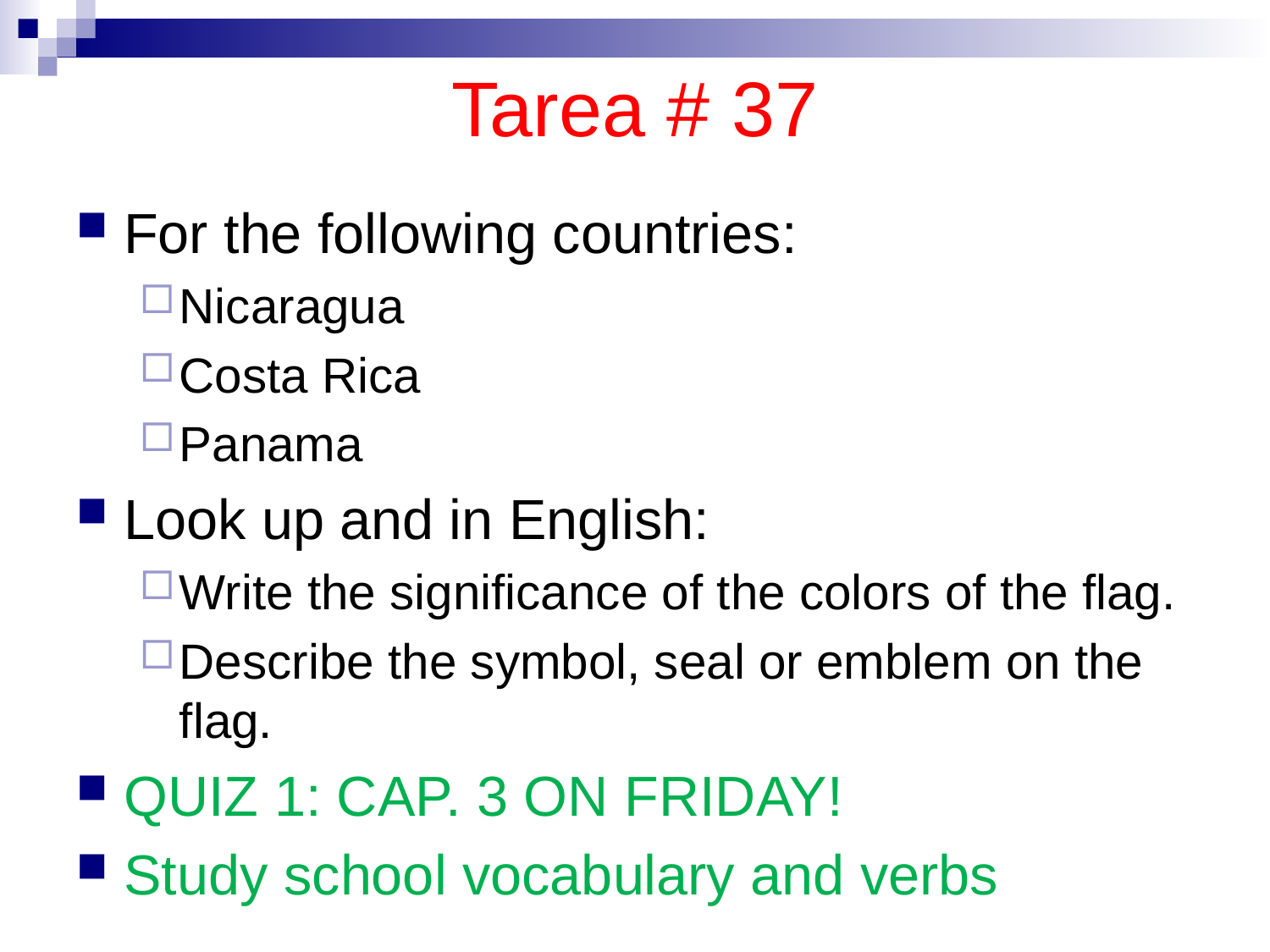

# Tarea # 37
For the following countries:
Nicaragua
Costa Rica
Panama
Look up and in English:
Write the significance of the colors of the flag.
Describe the symbol, seal or emblem on the flag.
QUIZ 1: CAP. 3 ON FRIDAY!
Study school vocabulary and verbs